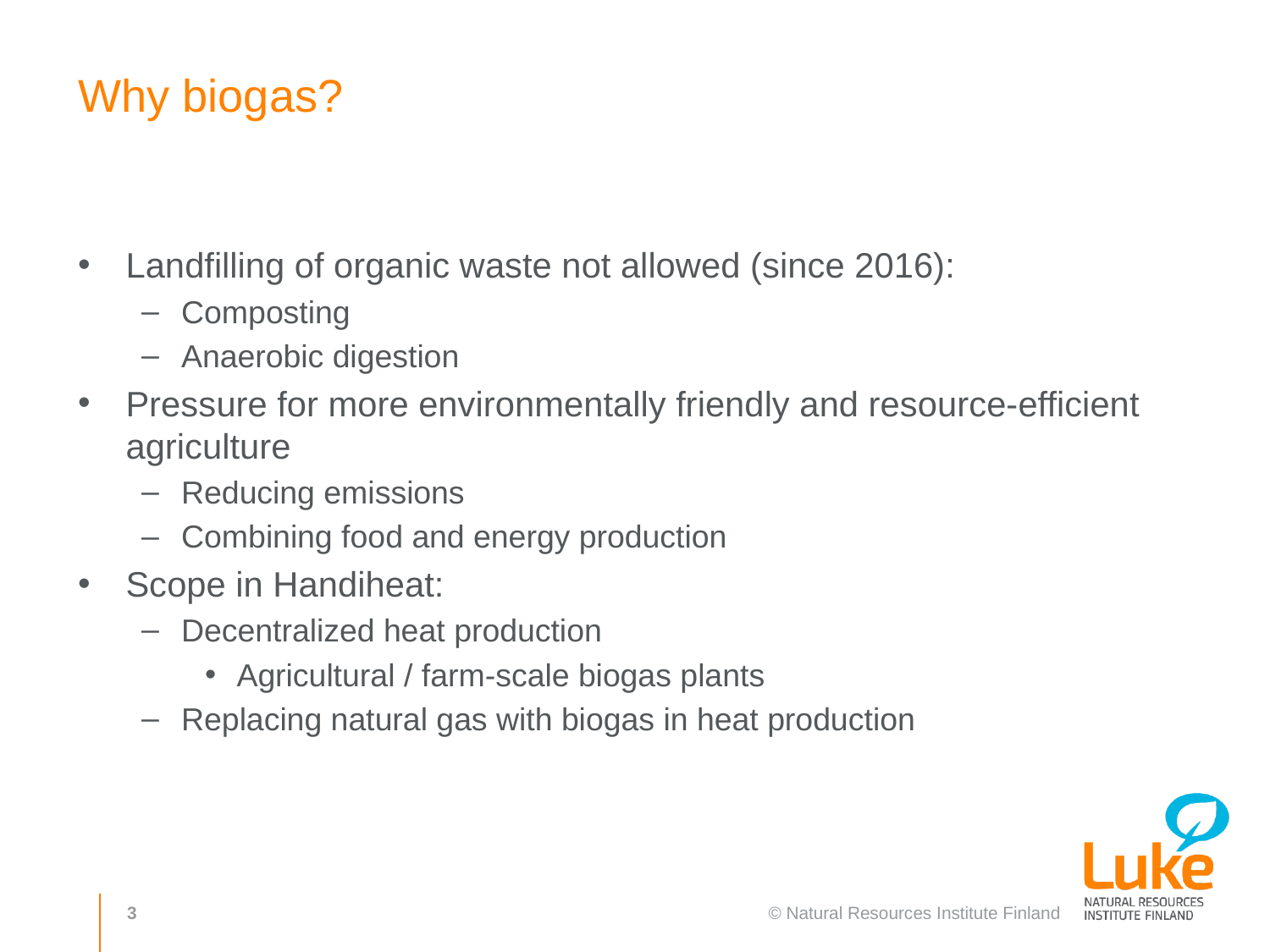

# Why biogas?
Landfilling of organic waste not allowed (since 2016):
Composting
Anaerobic digestion
Pressure for more environmentally friendly and resource-efficient agriculture
Reducing emissions
Combining food and energy production
Scope in Handiheat:
Decentralized heat production
Agricultural / farm-scale biogas plants
Replacing natural gas with biogas in heat production
3